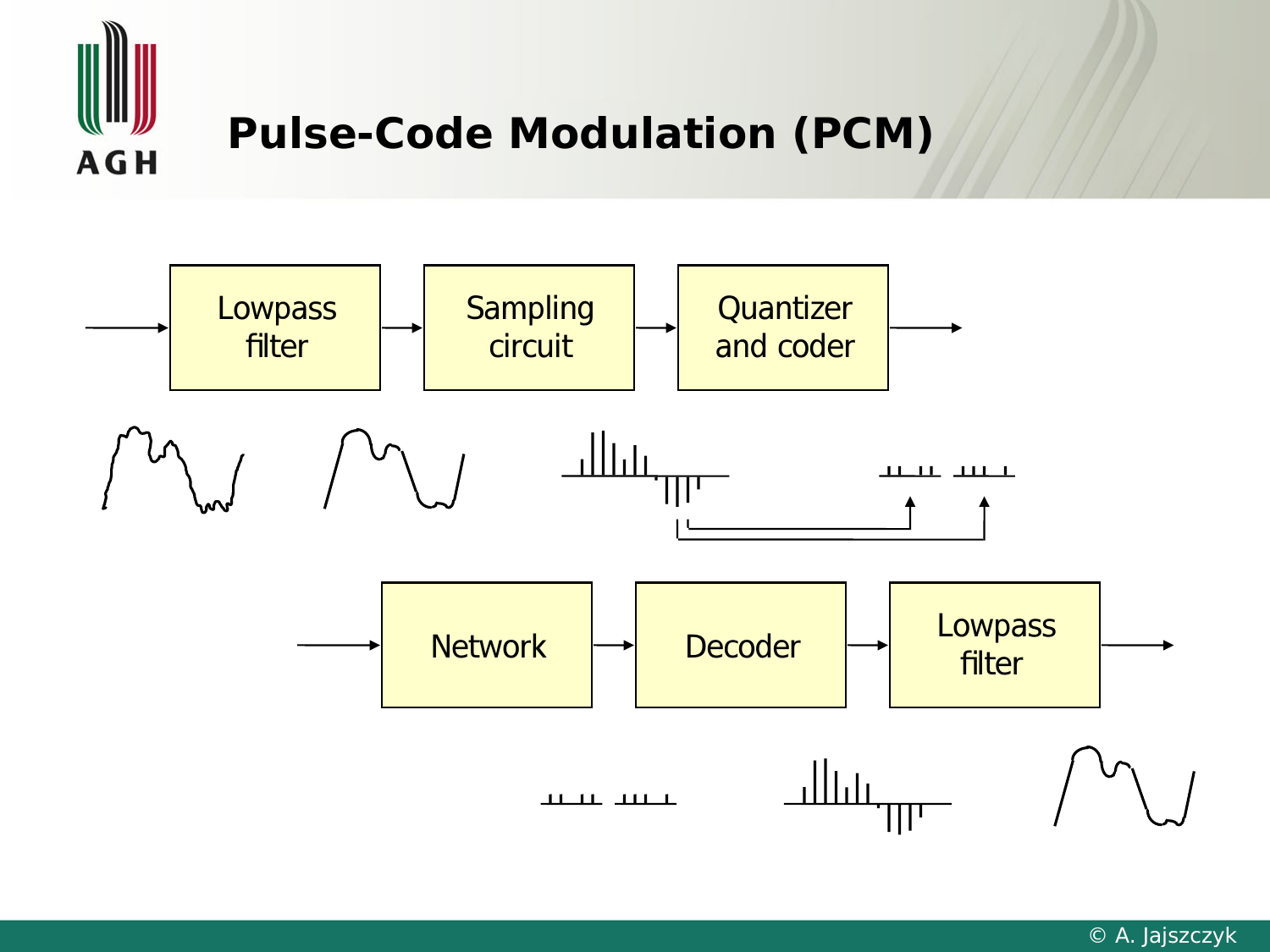

# Pulse-Code Modulation (PCM)

Lowpass
filter

Sampling
circuit

Quantizer
and coder

Network

Decoder

Lowpass
filter